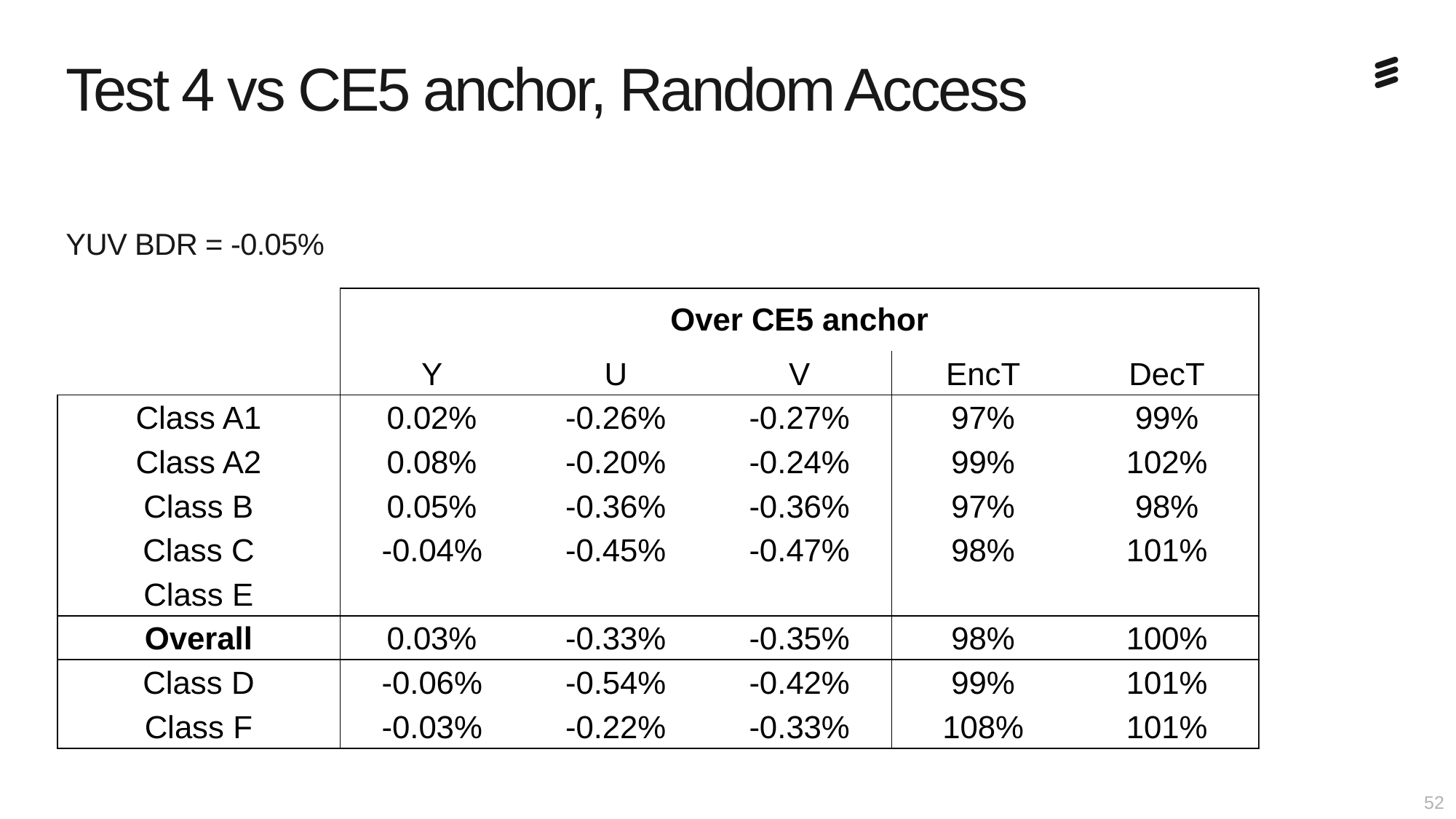

# Test 4 vs CE5 anchor, Random Access
YUV BDR = -0.05%
|  | Over CE5 anchor |  |  |  |  |
| --- | --- | --- | --- | --- | --- |
|  | Y | U | V | EncT | DecT |
| Class A1 | 0.02% | -0.26% | -0.27% | 97% | 99% |
| Class A2 | 0.08% | -0.20% | -0.24% | 99% | 102% |
| Class B | 0.05% | -0.36% | -0.36% | 97% | 98% |
| Class C | -0.04% | -0.45% | -0.47% | 98% | 101% |
| Class E |  |  |  |  |  |
| Overall | 0.03% | -0.33% | -0.35% | 98% | 100% |
| Class D | -0.06% | -0.54% | -0.42% | 99% | 101% |
| Class F | -0.03% | -0.22% | -0.33% | 108% | 101% |
52